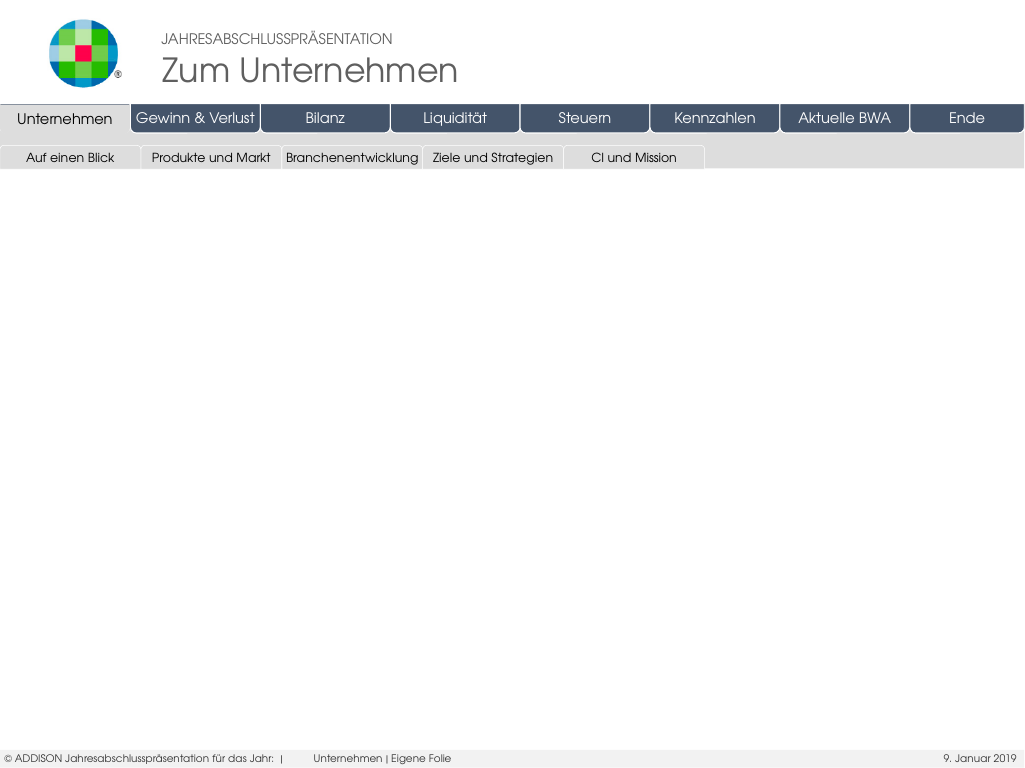

|  |  |  |  |  |  |
| --- | --- | --- | --- | --- | --- |
Auf einen Blick
Produkte und Markt
Branchenentwicklung
Ziele und Strategien
CI und Mission
Eigene Folie
# Unternehmen | Eigene Folie
© ADDISON Jahresabschlusspräsentation für das Jahr:  |